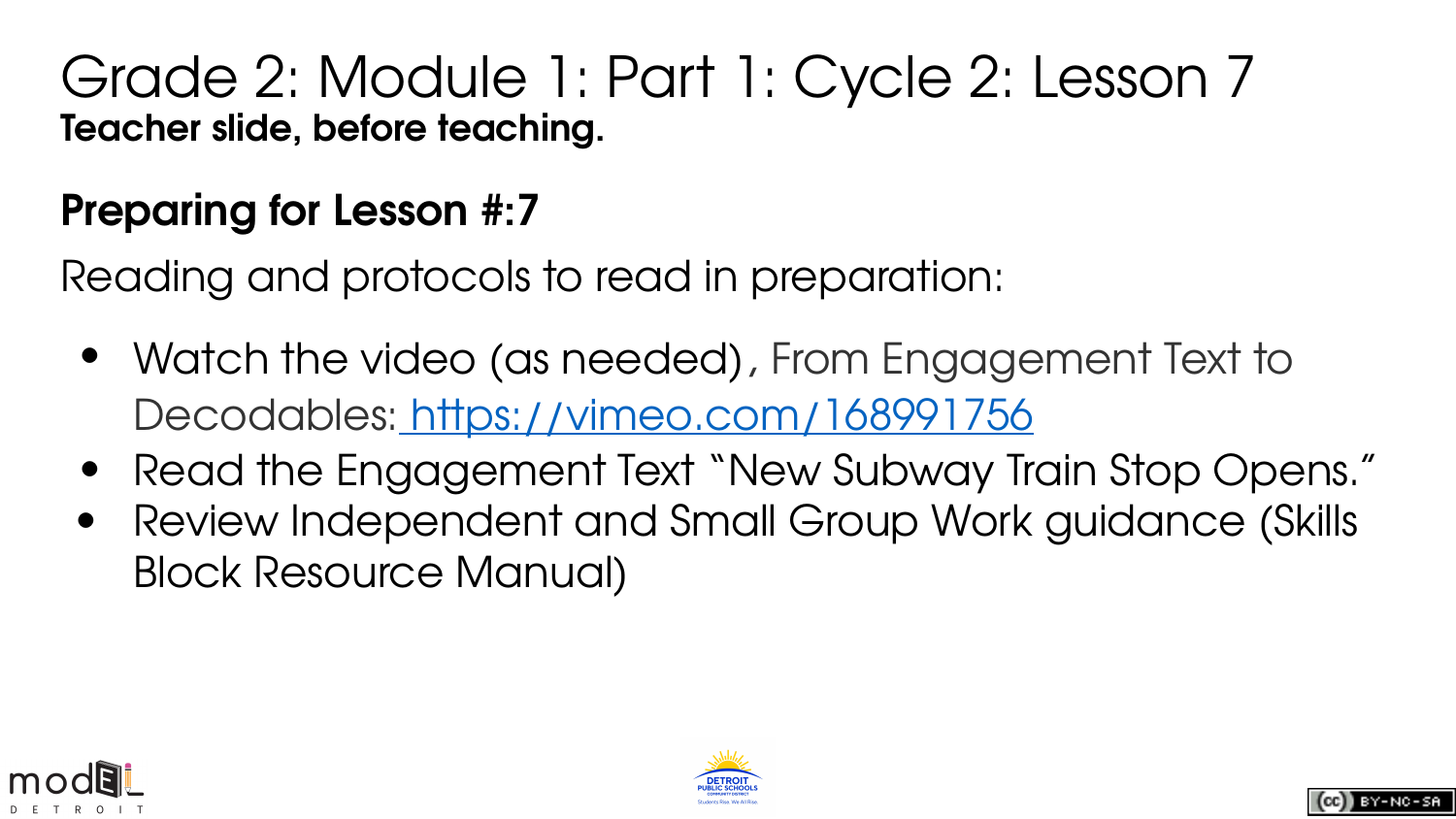

# Grade 2: Module 1: Part 1: Cycle 2: Lesson 7
Teacher slide, before teaching.
Preparing for Lesson #:7
Reading and protocols to read in preparation:
Watch the video (as needed), From Engagement Text to Decodables: https://vimeo.com/168991756
Read the Engagement Text “New Subway Train Stop Opens.”
Review Independent and Small Group Work guidance (Skills Block Resource Manual)